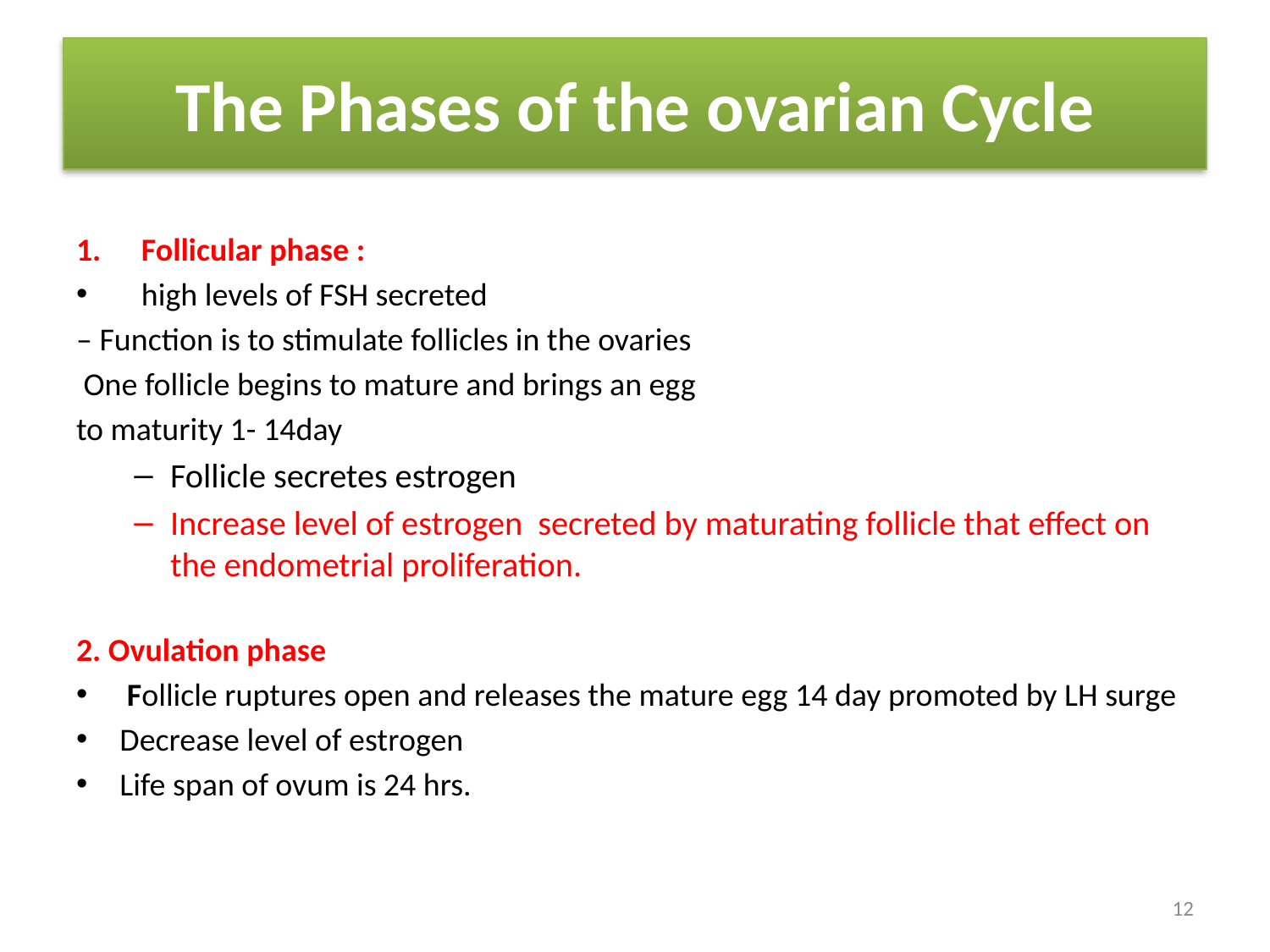

#
The Phases of the ovarian Cycle
Follicular phase :
high levels of FSH secreted
– Function is to stimulate follicles in the ovaries
 One follicle begins to mature and brings an egg
to maturity 1- 14day
Follicle secretes estrogen
Increase level of estrogen  secreted by maturating follicle that effect on the endometrial proliferation.

2. Ovulation phase
 Follicle ruptures open and releases the mature egg 14 day promoted by LH surge
Decrease level of estrogen
Life span of ovum is 24 hrs.
12